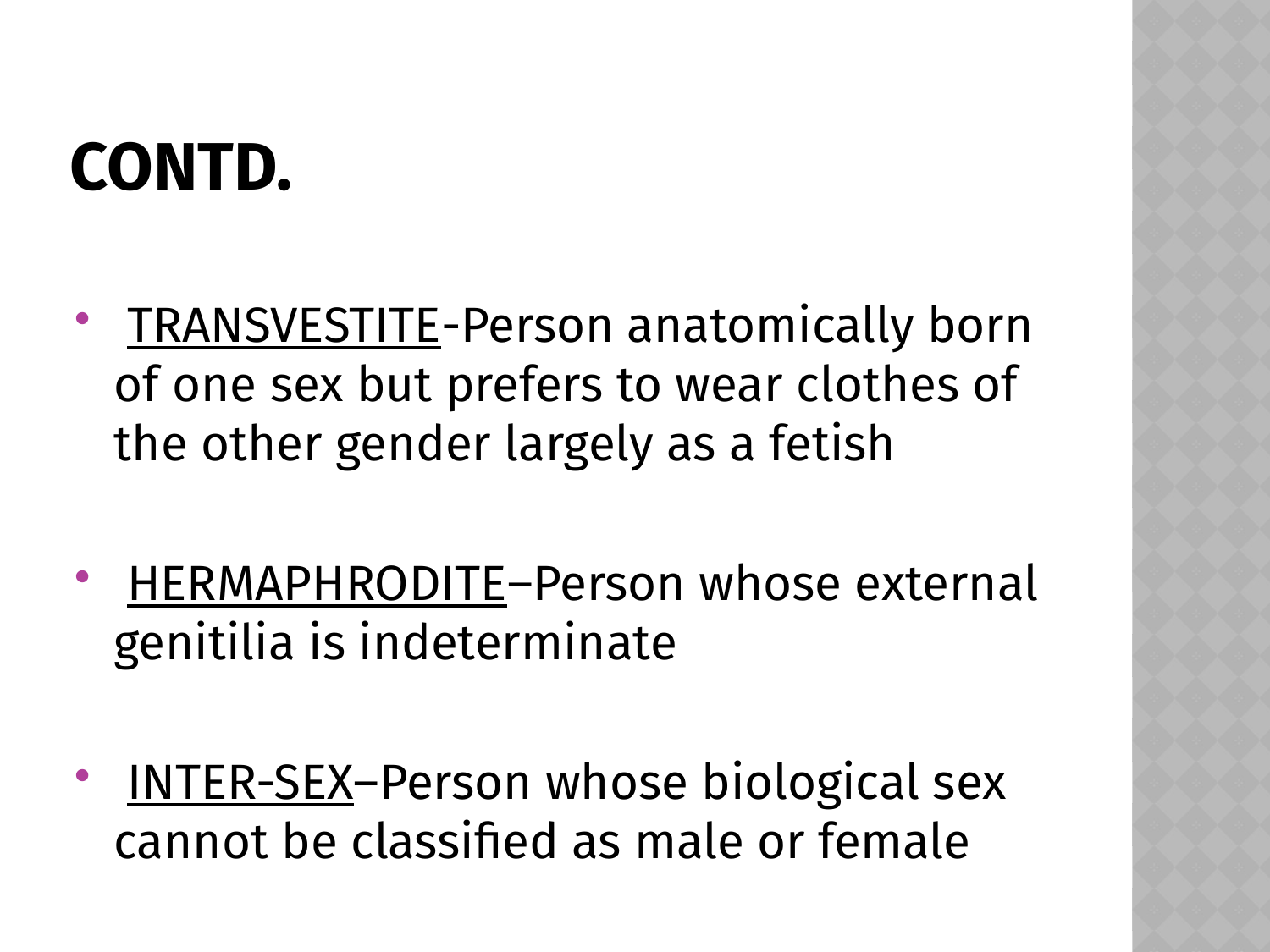

# Contd.

 TRANSVESTITE-Person anatomically born of one sex but prefers to wear clothes of the other gender largely as a fetish

 HERMAPHRODITE–Person whose external genitilia is indeterminate

 INTER-SEX–Person whose biological sex cannot be classified as male or female